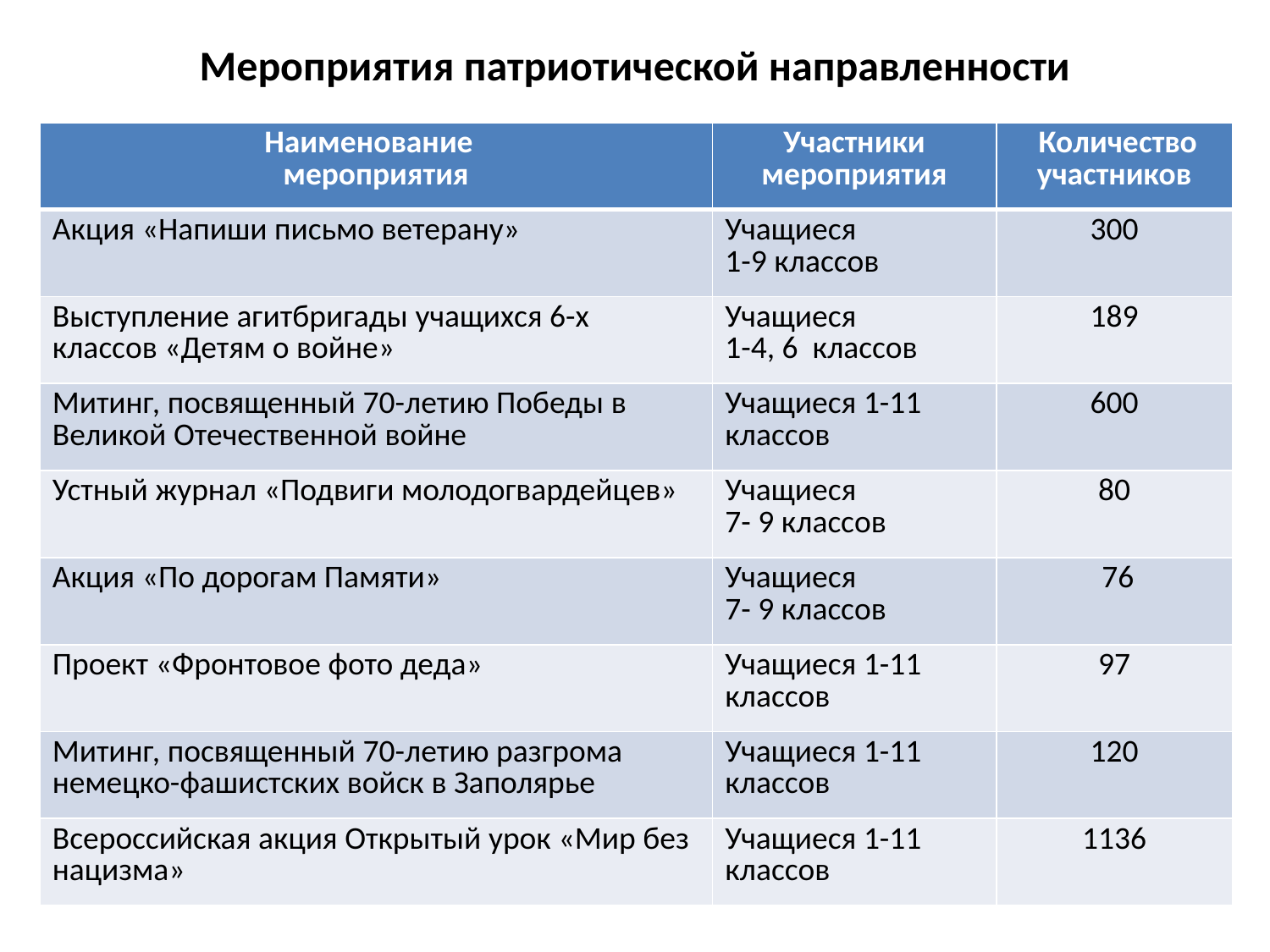

# Мероприятия патриотической направленности
| Наименование мероприятия | Участники мероприятия | Количество участников |
| --- | --- | --- |
| Акция «Напиши письмо ветерану» | Учащиеся 1-9 классов | 300 |
| Выступление агитбригады учащихся 6-х классов «Детям о войне» | Учащиеся 1-4, 6 классов | 189 |
| Митинг, посвященный 70-летию Победы в Великой Отечественной войне | Учащиеся 1-11 классов | 600 |
| Устный журнал «Подвиги молодогвардейцев» | Учащиеся 7- 9 классов | 80 |
| Акция «По дорогам Памяти» | Учащиеся 7- 9 классов | 76 |
| Проект «Фронтовое фото деда» | Учащиеся 1-11 классов | 97 |
| Митинг, посвященный 70-летию разгрома немецко-фашистских войск в Заполярье | Учащиеся 1-11 классов | 120 |
| Всероссийская акция Открытый урок «Мир без нацизма» | Учащиеся 1-11 классов | 1136 |